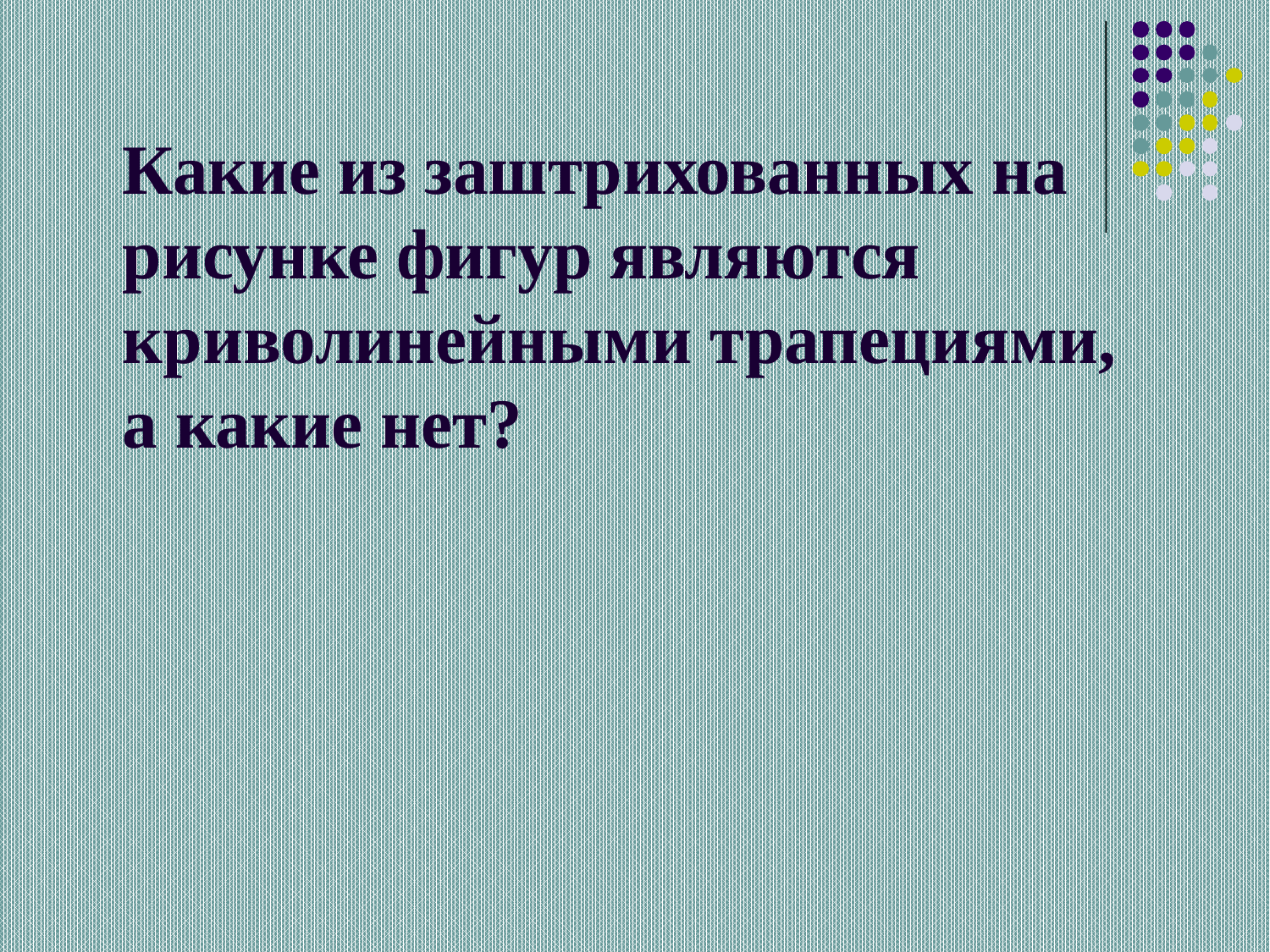

# Какие из заштрихованных на рисунке фигур являются криволинейными трапециями, а какие нет?